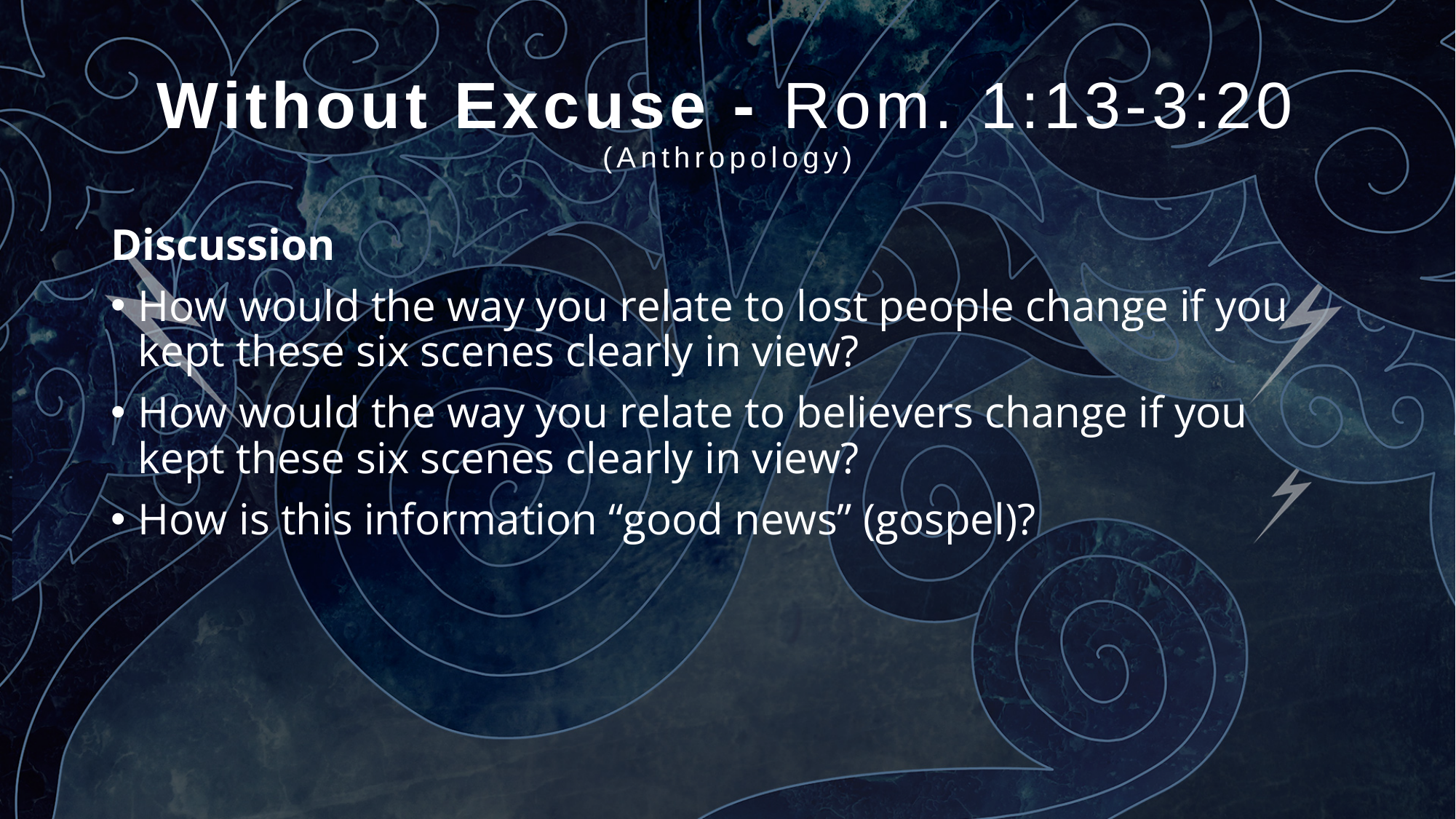

# Without Excuse - Rom. 1:13-3:20 (Anthropology)
Discussion
How would the way you relate to lost people change if you kept these six scenes clearly in view?
How would the way you relate to believers change if you kept these six scenes clearly in view?
How is this information “good news” (gospel)?